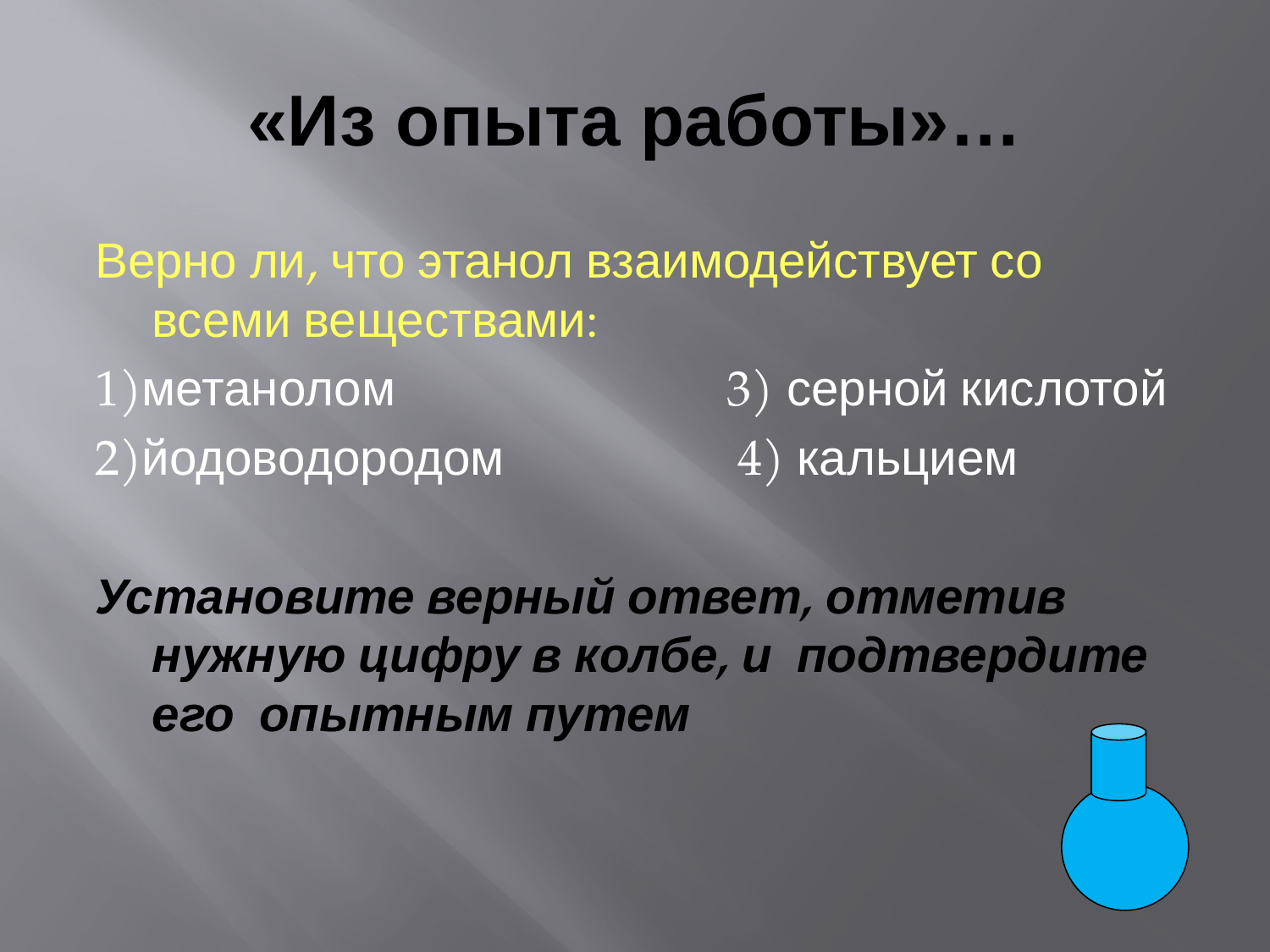

# «Из опыта работы»…
Верно ли, что этанол взаимодействует со всеми веществами:
1)метанолом                           3) серной кислотой
2)йодоводородом                   4) кальцием

Установите верный ответ, отметив нужную цифру в колбе, и  подтвердите его  опытным путем